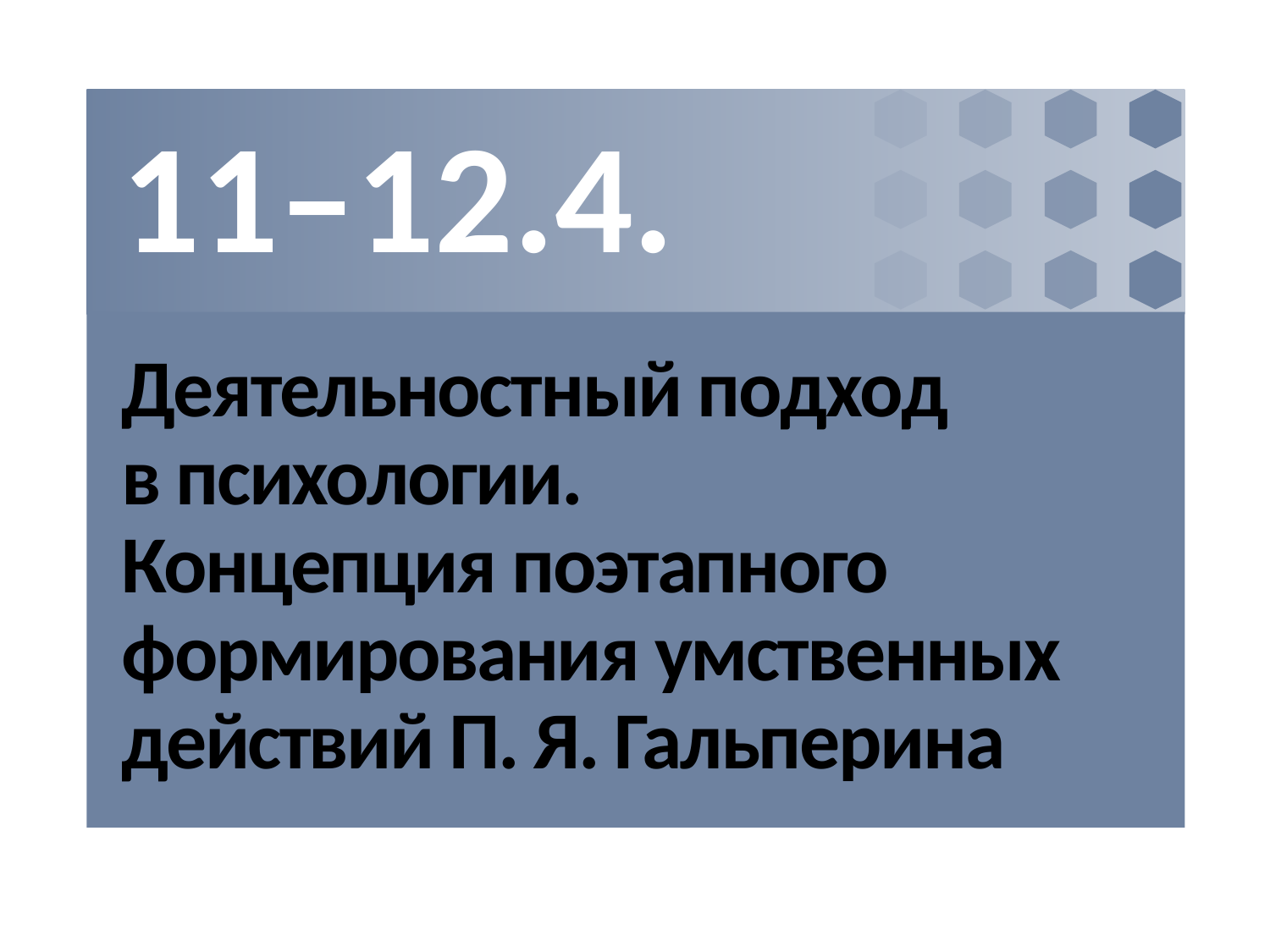

11–12.4.

# Деятельностный подход в психологии. Концепция поэтапного формирования умственных действий П. Я. Гальперина